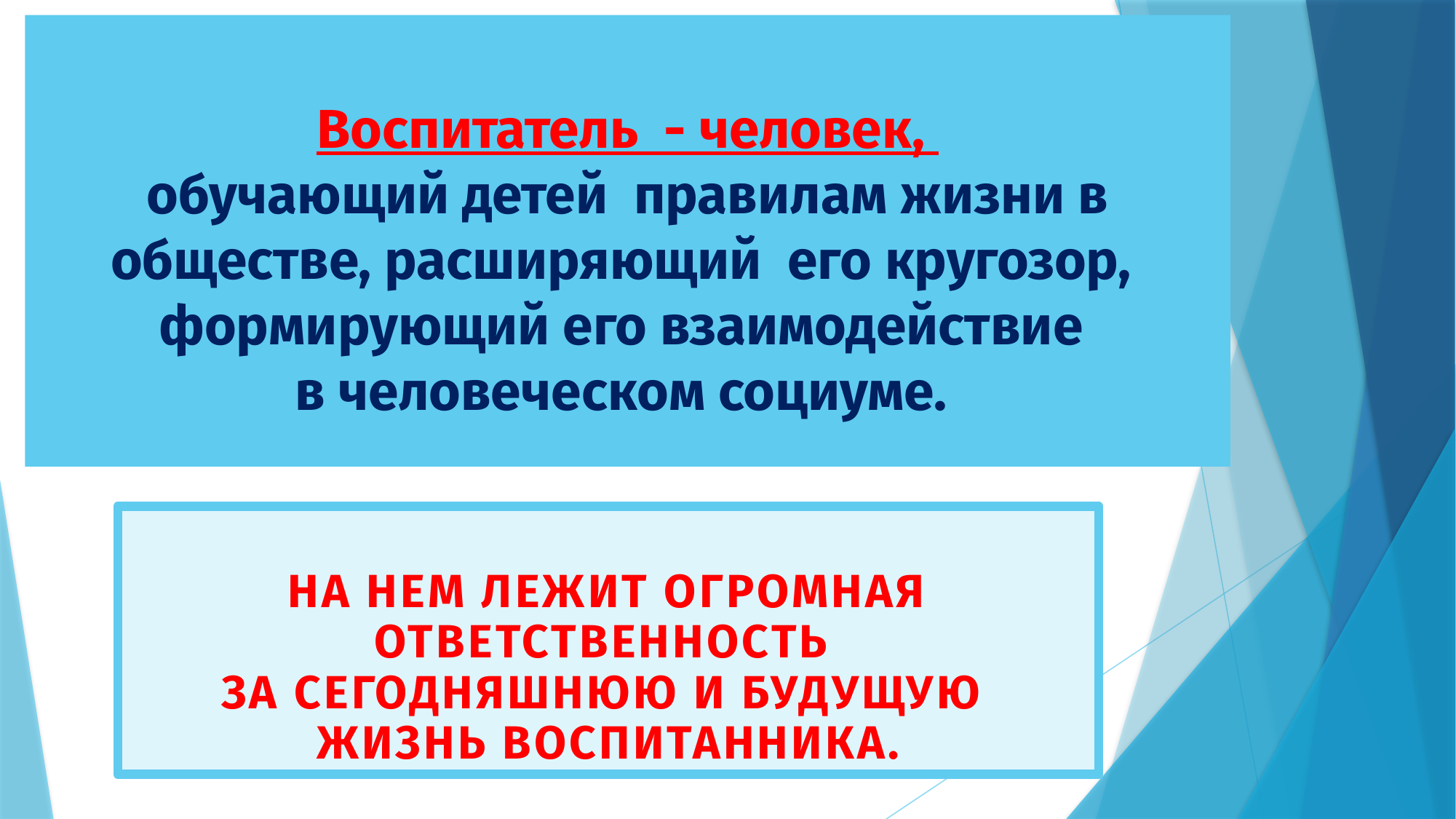

# Воспитатель  - человек, обучающий детей  правилам жизни в обществе, расширяющий  его кругозор, формирующий его взаимодействие в человеческом социуме.

На нем лежит огромная ответственность
за сегодняшнюю и будущую
жизнь воспитанника.